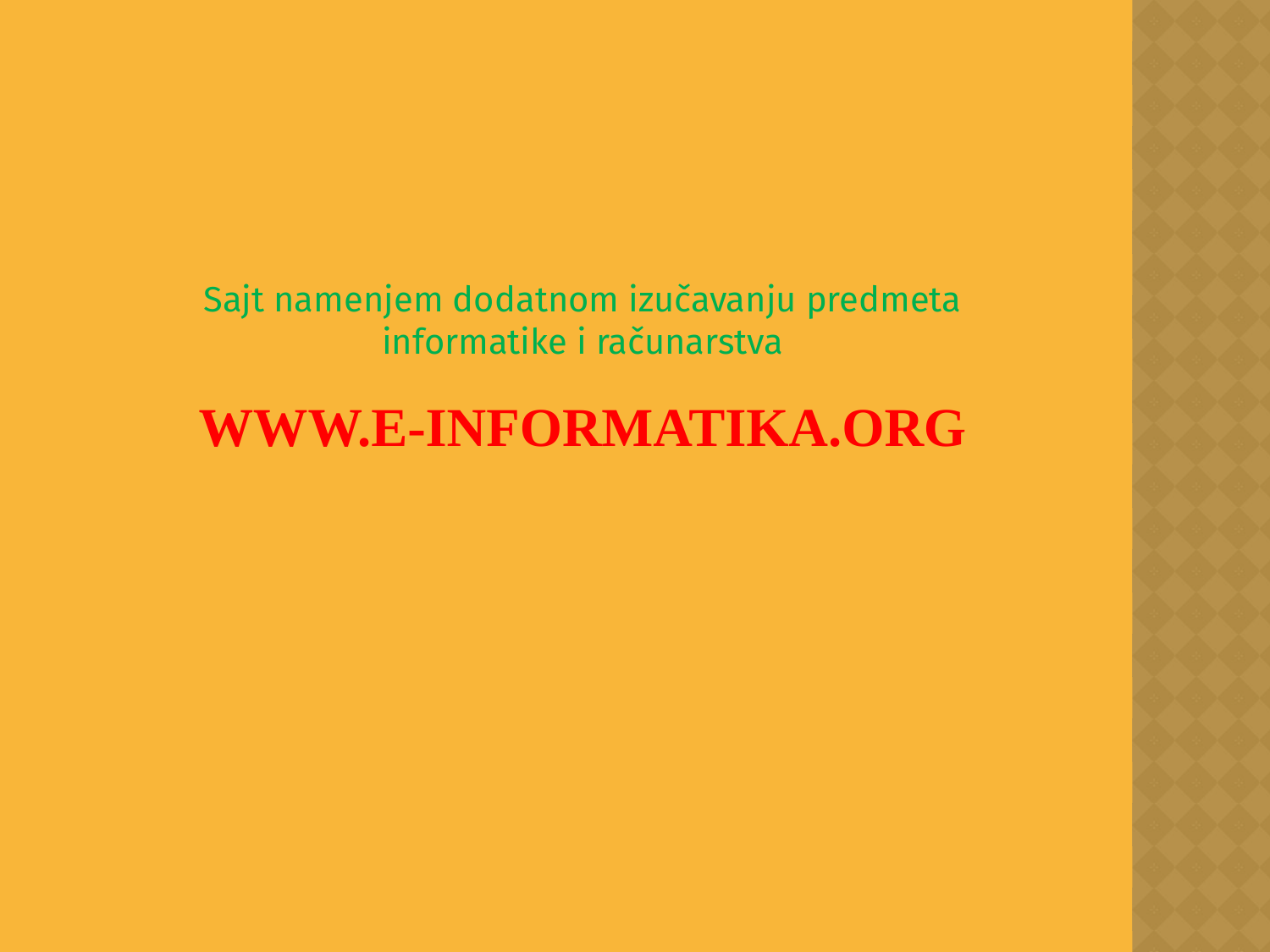

Sajt namenjem dodatnom izučavanju predmeta informatike i računarstva
# WWW.E-INFORMATIKA.ORG